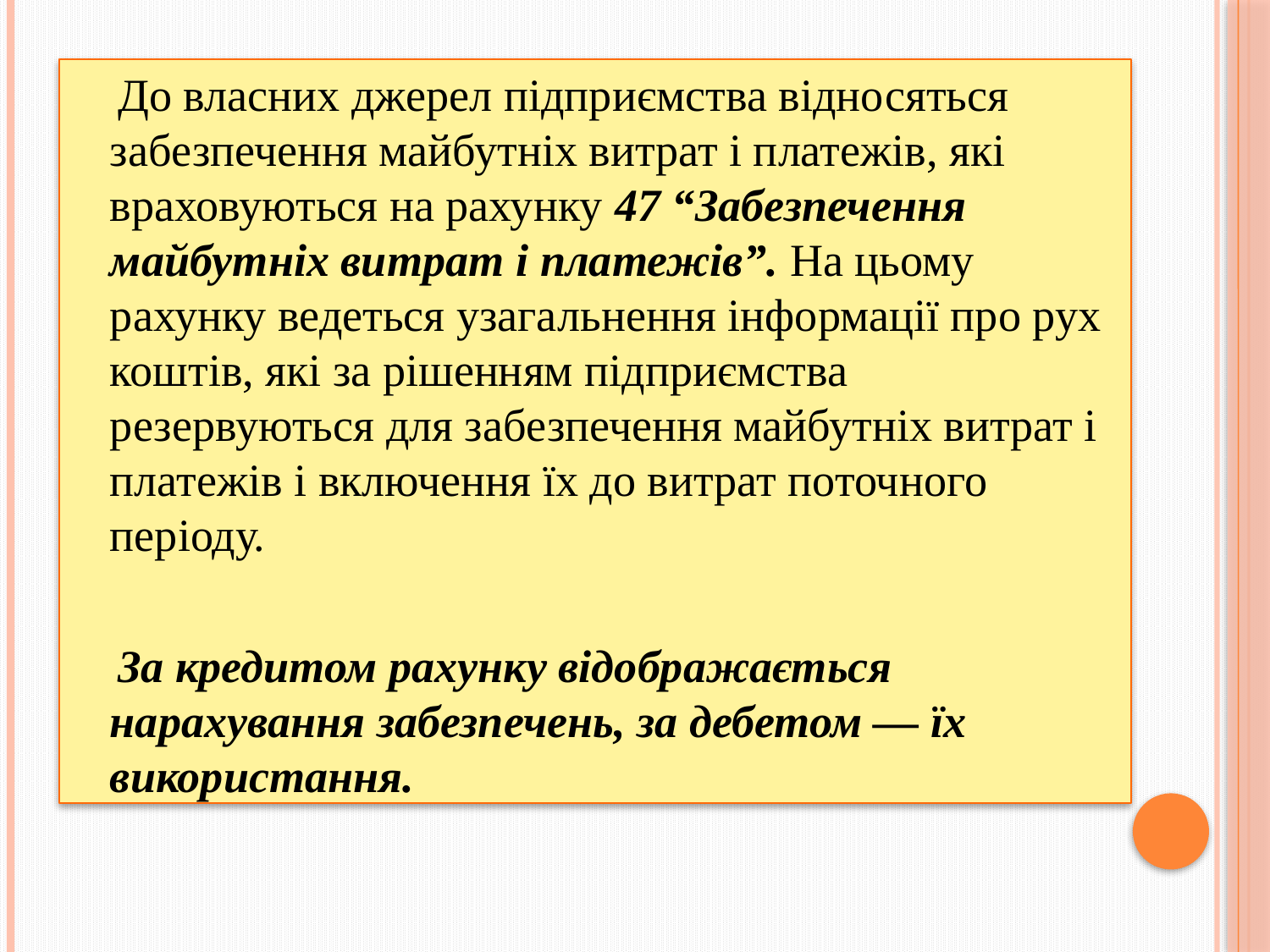

До власних джерел підприємства відносяться забезпечення майбутніх витрат і платежів, які враховуються на рахунку 47 “Забезпечення майбутніх витрат і платежів”. На цьому рахунку ведеться узагальнення інформації про рух коштів, які за рішенням підприємства резервуються для забезпечення майбутніх витрат і платежів і включення їх до витрат поточного періоду.

    За кредитом рахунку відображається нарахування забезпечень, за дебетом — їх використання.